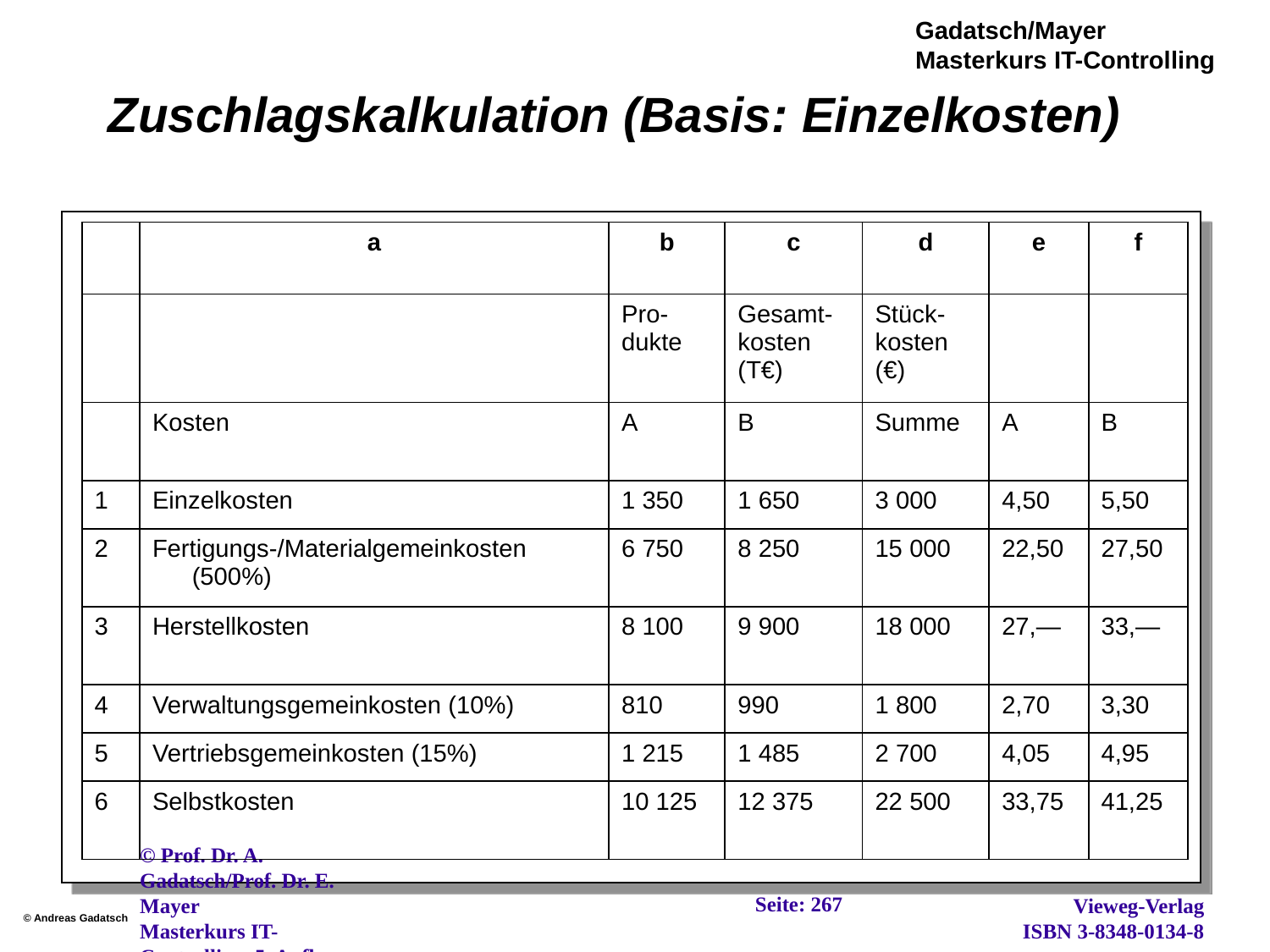

# Zuschlagskalkulation (Basis: Einzelkosten)
|  | a | b | c | d | e | f |
| --- | --- | --- | --- | --- | --- | --- |
|  |  | Pro-dukte | Gesamt-kosten (T€) | Stück-kosten (€) |  |  |
|  | Kosten | A | B | Summe | A | B |
| 1 | Einzelkosten | 1 350 | 1 650 | 3 000 | 4,50 | 5,50 |
| 2 | Fertigungs-/Materialgemeinkosten (500%) | 6 750 | 8 250 | 15 000 | 22,50 | 27,50 |
| 3 | Herstellkosten | 8 100 | 9 900 | 18 000 | 27,— | 33,— |
| 4 | Verwaltungsgemeinkosten (10%) | 810 | 990 | 1 800 | 2,70 | 3,30 |
| 5 | Vertriebsgemeinkosten (15%) | 1 215 | 1 485 | 2 700 | 4,05 | 4,95 |
| 6 | Selbstkosten | 10 125 | 12 375 | 22 500 | 33,75 | 41,25 |

Seite: 267

© Prof. Dr. A. Gadatsch/Prof. Dr. E. Mayer
Masterkurs IT-Controlling, 5. Aufl., Wiesbaden, 2012